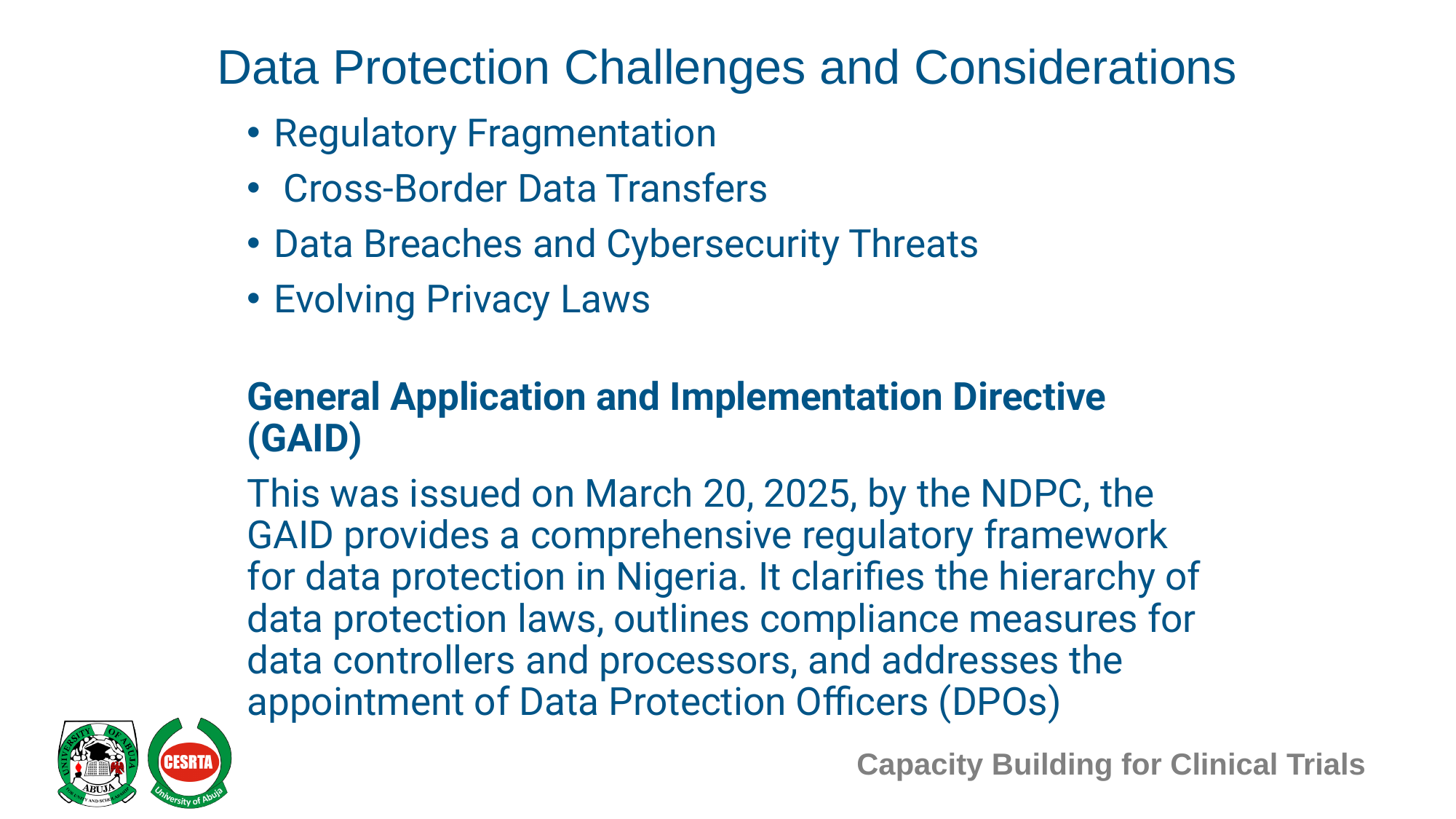

# Data Protection Challenges and Considerations
Regulatory Fragmentation
 Cross-Border Data Transfers
Data Breaches and Cybersecurity Threats
Evolving Privacy Laws
General Application and Implementation Directive (GAID)
This was issued on March 20, 2025, by the NDPC, the GAID provides a comprehensive regulatory framework for data protection in Nigeria. It clarifies the hierarchy of data protection laws, outlines compliance measures for data controllers and processors, and addresses the appointment of Data Protection Officers (DPOs)